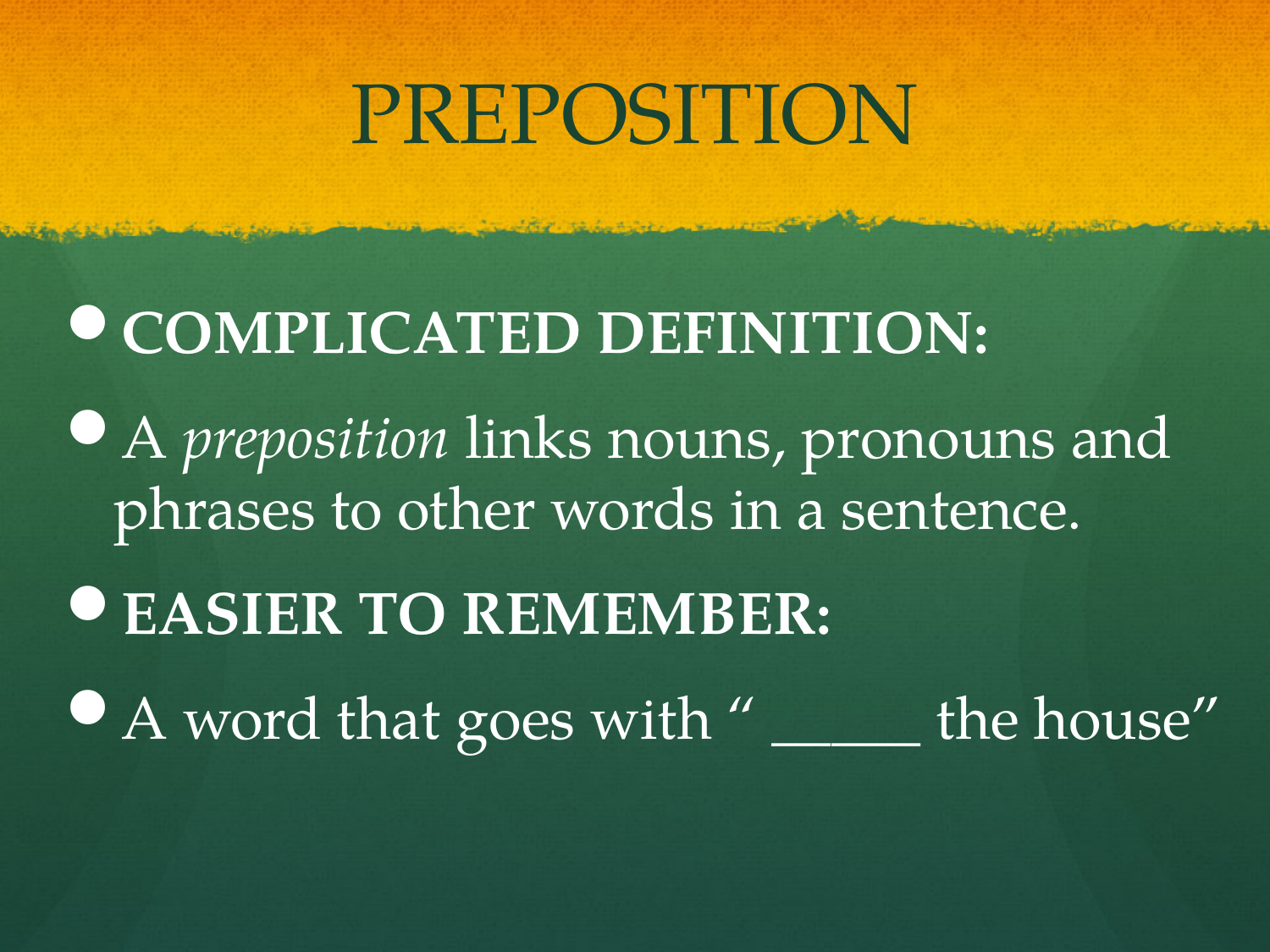

# PREPOSITION
COMPLICATED DEFINITION:
A preposition links nouns, pronouns and phrases to other words in a sentence.
EASIER TO REMEMBER:
A word that goes with “ _____ the house”